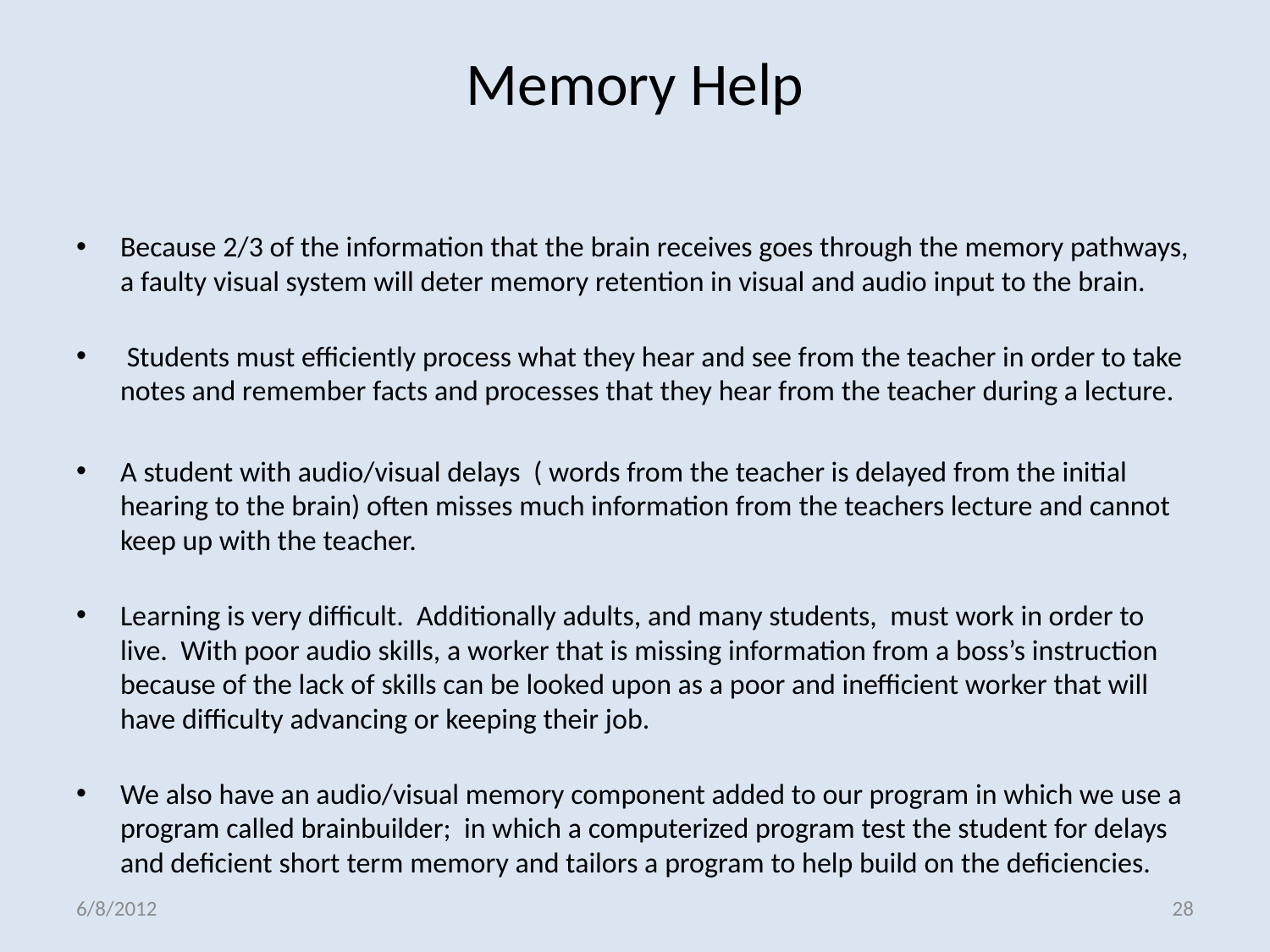

# Memory Help
Because 2/3 of the information that the brain receives goes through the memory pathways, a faulty visual system will deter memory retention in visual and audio input to the brain.
 Students must efficiently process what they hear and see from the teacher in order to take notes and remember facts and processes that they hear from the teacher during a lecture.

A student with audio/visual delays  ( words from the teacher is delayed from the initial hearing to the brain) often misses much information from the teachers lecture and cannot keep up with the teacher.
Learning is very difficult.  Additionally adults, and many students,  must work in order to live.  With poor audio skills, a worker that is missing information from a boss’s instruction because of the lack of skills can be looked upon as a poor and inefficient worker that will have difficulty advancing or keeping their job.
We also have an audio/visual memory component added to our program in which we use a program called brainbuilder;  in which a computerized program test the student for delays and deficient short term memory and tailors a program to help build on the deficiencies.
6/8/2012
28